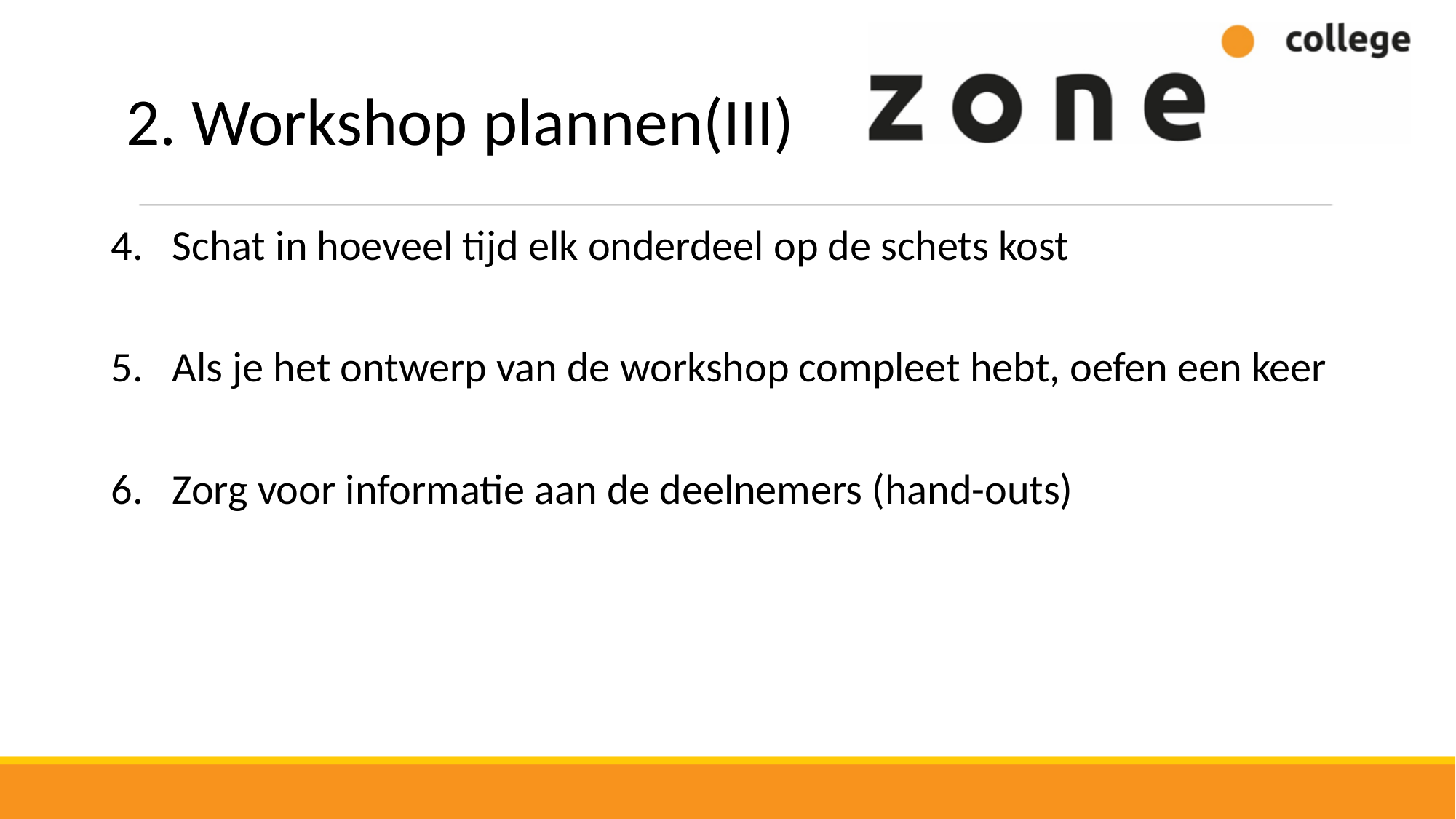

# 2. Workshop plannen(III)
Schat in hoeveel tijd elk onderdeel op de schets kost

Als je het ontwerp van de workshop compleet hebt, oefen een keer

Zorg voor informatie aan de deelnemers (hand-outs)